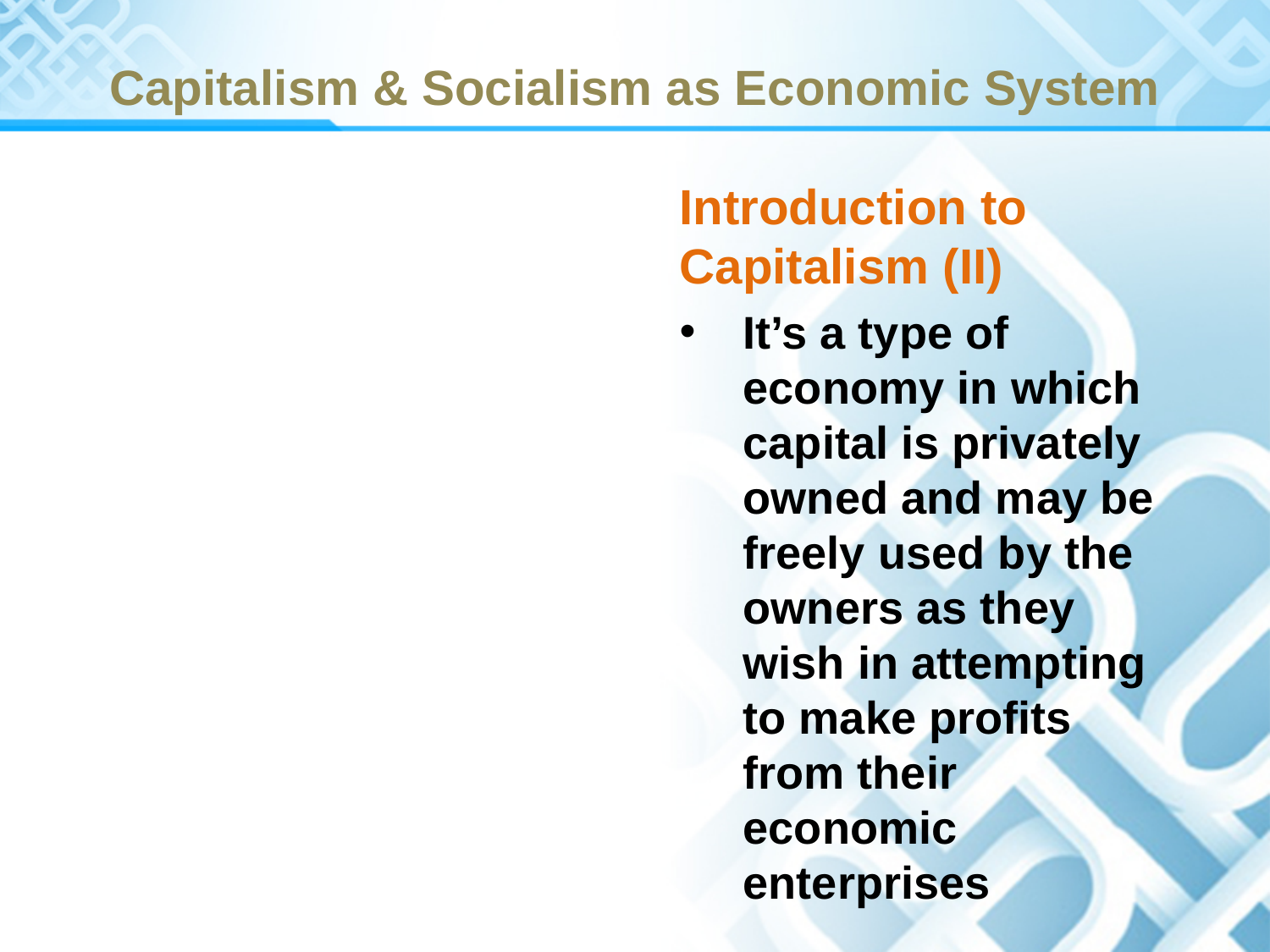

# Capitalism & Socialism as Economic System
Introduction to Capitalism (II)
It’s a type of economy in which capital is privately owned and may be freely used by the owners as they wish in attempting to make profits from their economic enterprises